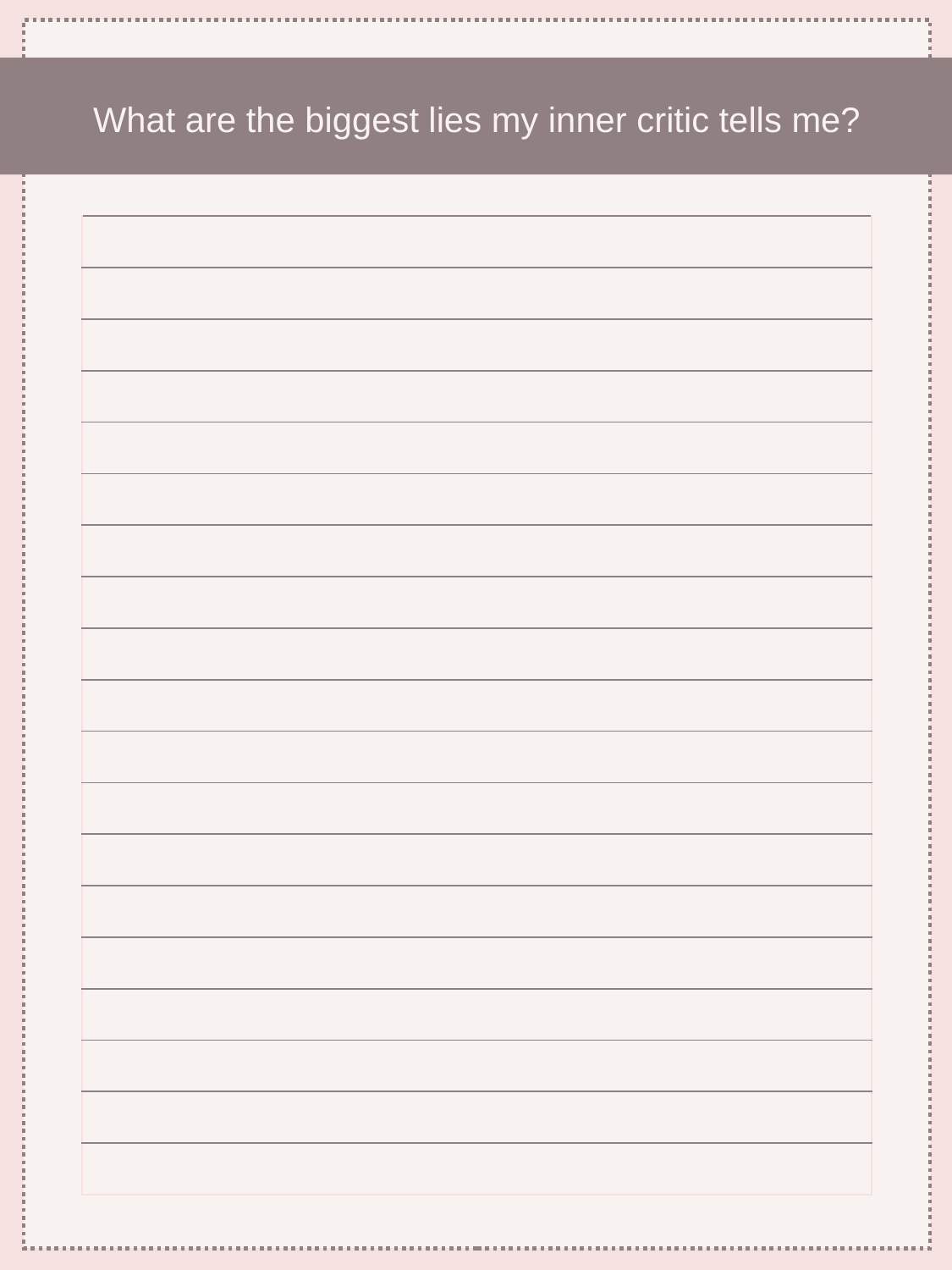

# What are the biggest lies my inner critic tells me?
|  |
| --- |
|  |
|  |
|  |
|  |
|  |
|  |
|  |
|  |
|  |
|  |
|  |
|  |
|  |
|  |
|  |
|  |
|  |
|  |